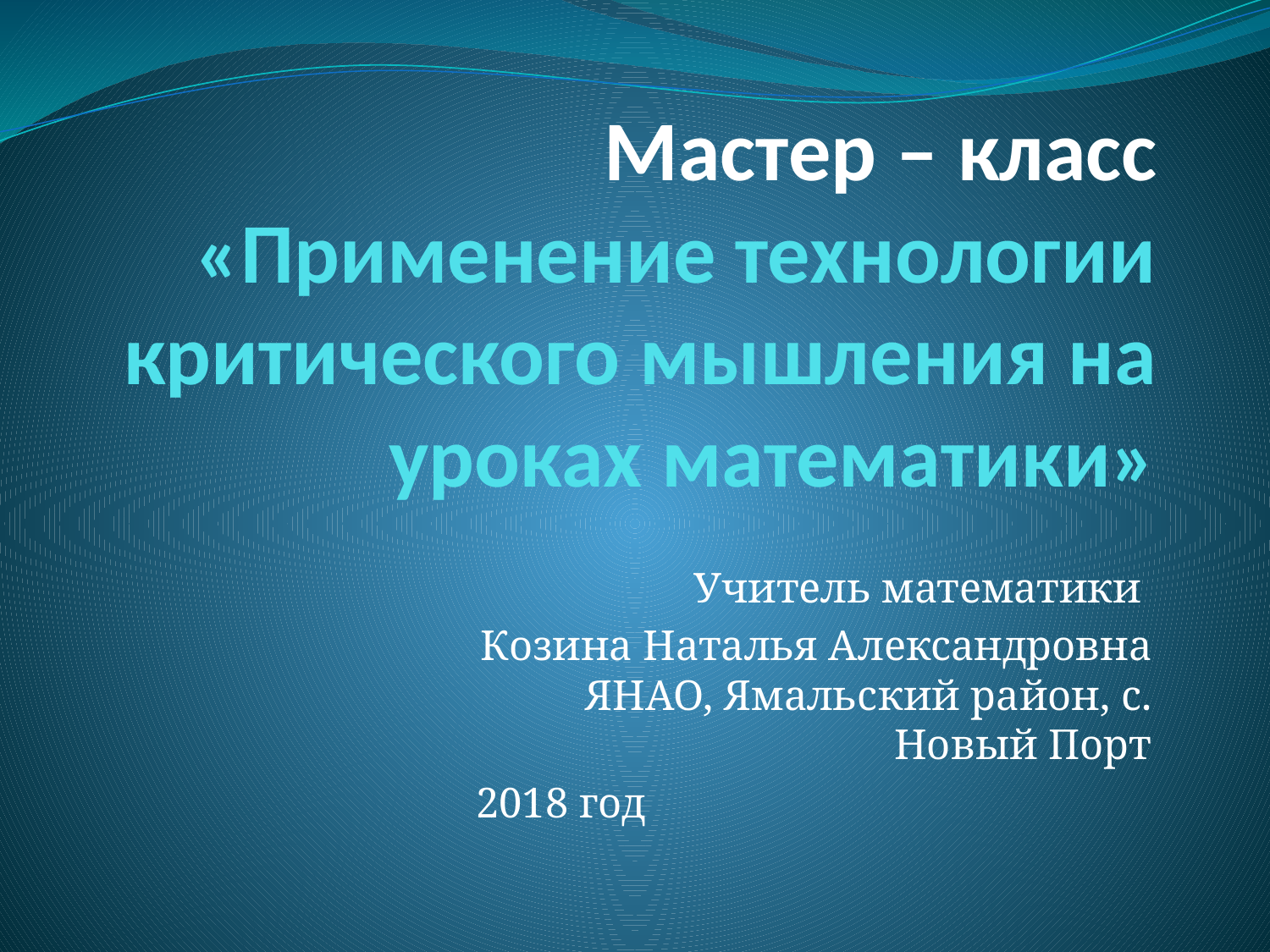

# Мастер – класс «Применение технологии критического мышления на уроках математики»
Учитель математики
Козина Наталья Александровна ЯНАО, Ямальский район, с. Новый Порт
2018 год